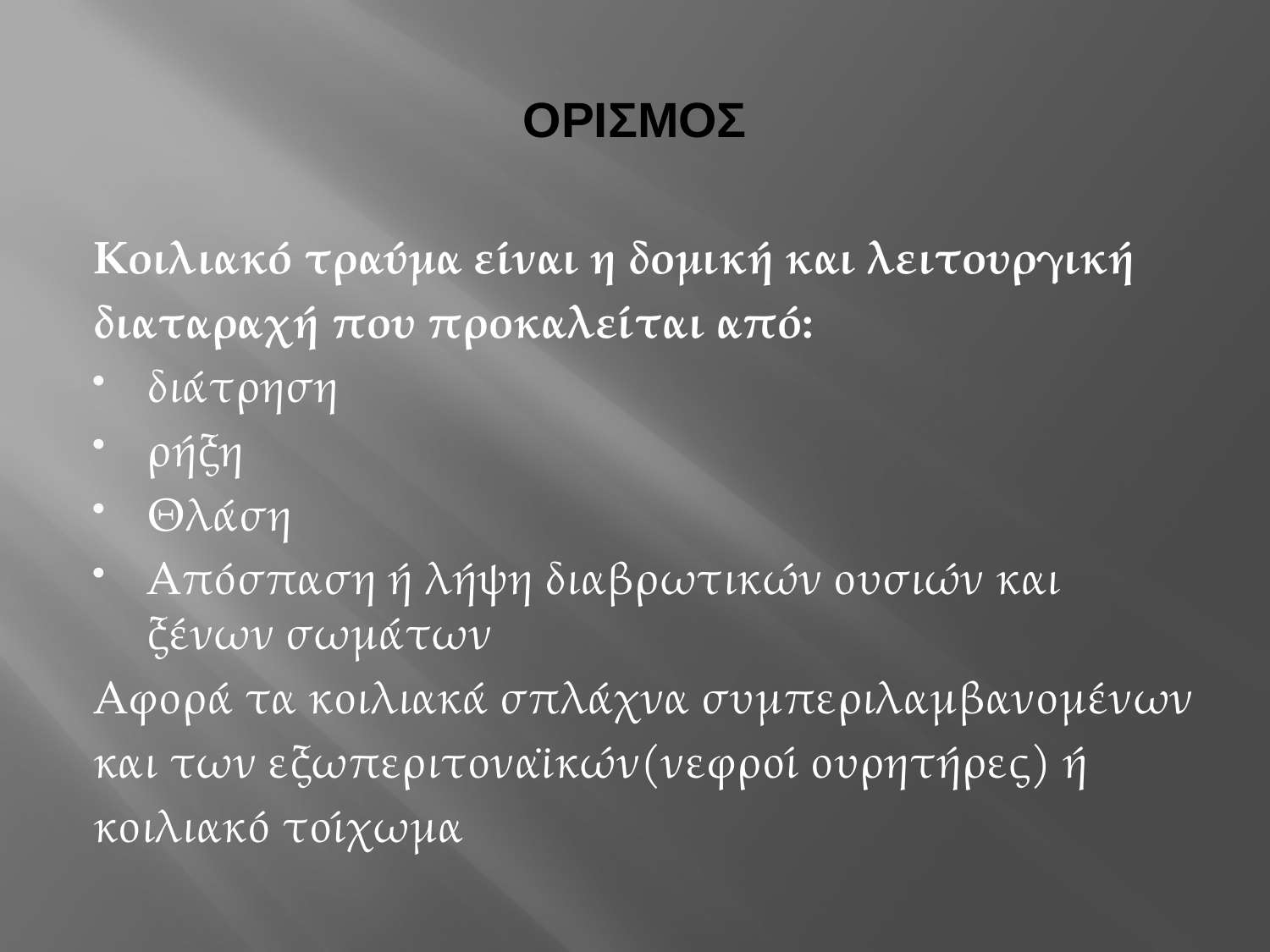

# ΟΡΙΣΜΟΣ
Κοιλιακό τραύμα είναι η δομική και λειτουργική
διαταραχή που προκαλείται από:
διάτρηση
ρήξη
Θλάση
Απόσπαση ή λήψη διαβρωτικών ουσιών και ξένων σωμάτων
Αφορά τα κοιλιακά σπλάχνα συμπεριλαμβανομένων
και των εξωπεριτοναϊκών(νεφροί ουρητήρες) ή
κοιλιακό τοίχωμα